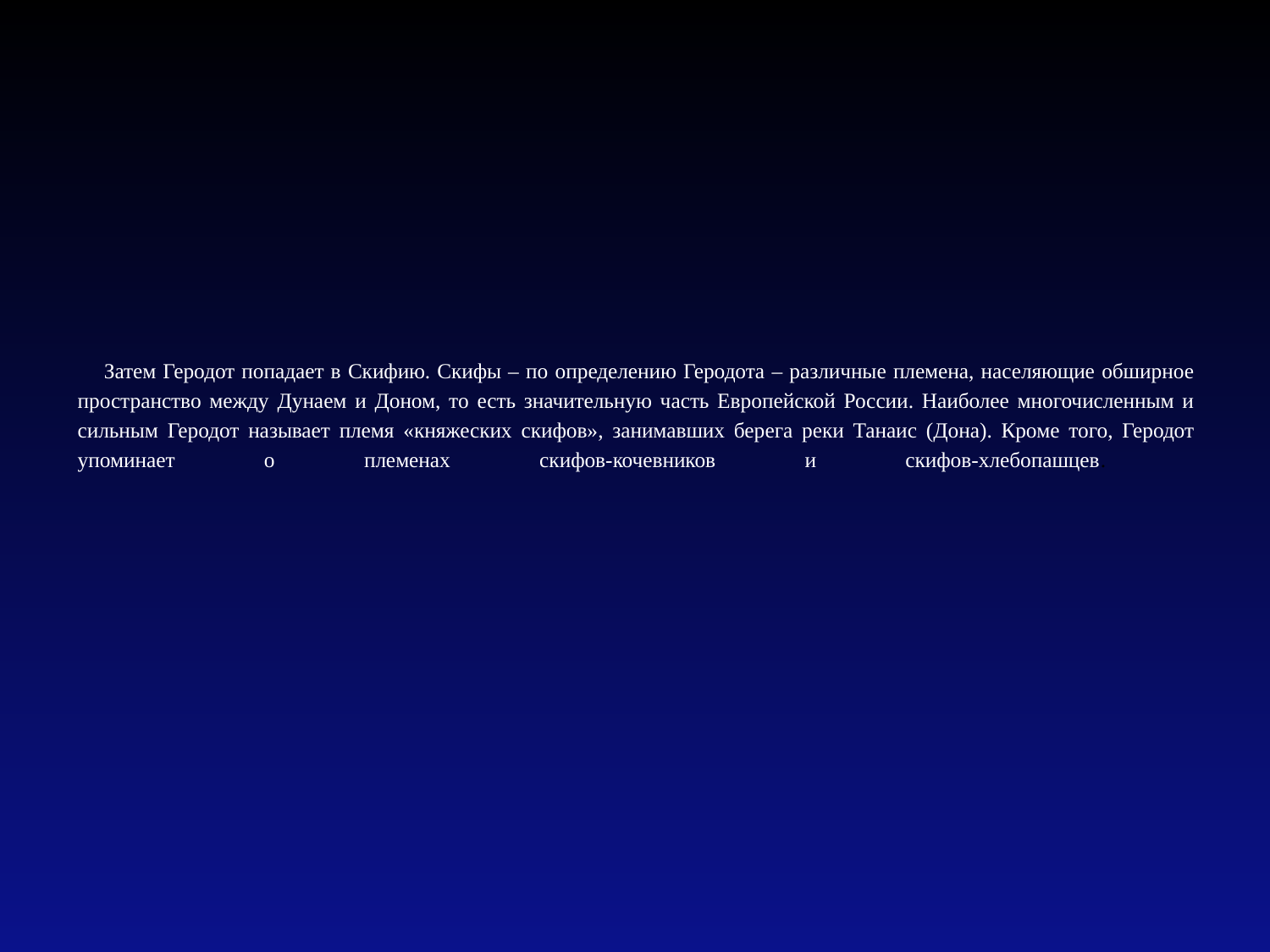

# Затем Геродот попадает в Скифию. Скифы – по определению Геродота – различные племена, населяющие обширное пространство между Дунаем и Доном, то есть значительную часть Европейской России. Наиболее многочисленным и сильным Геродот называет племя «княжеских скифов», занимавших берега реки Танаис (Дона). Кроме того, Геродот упоминает о племенах скифов-кочевников и скифов-хлебопашцев.